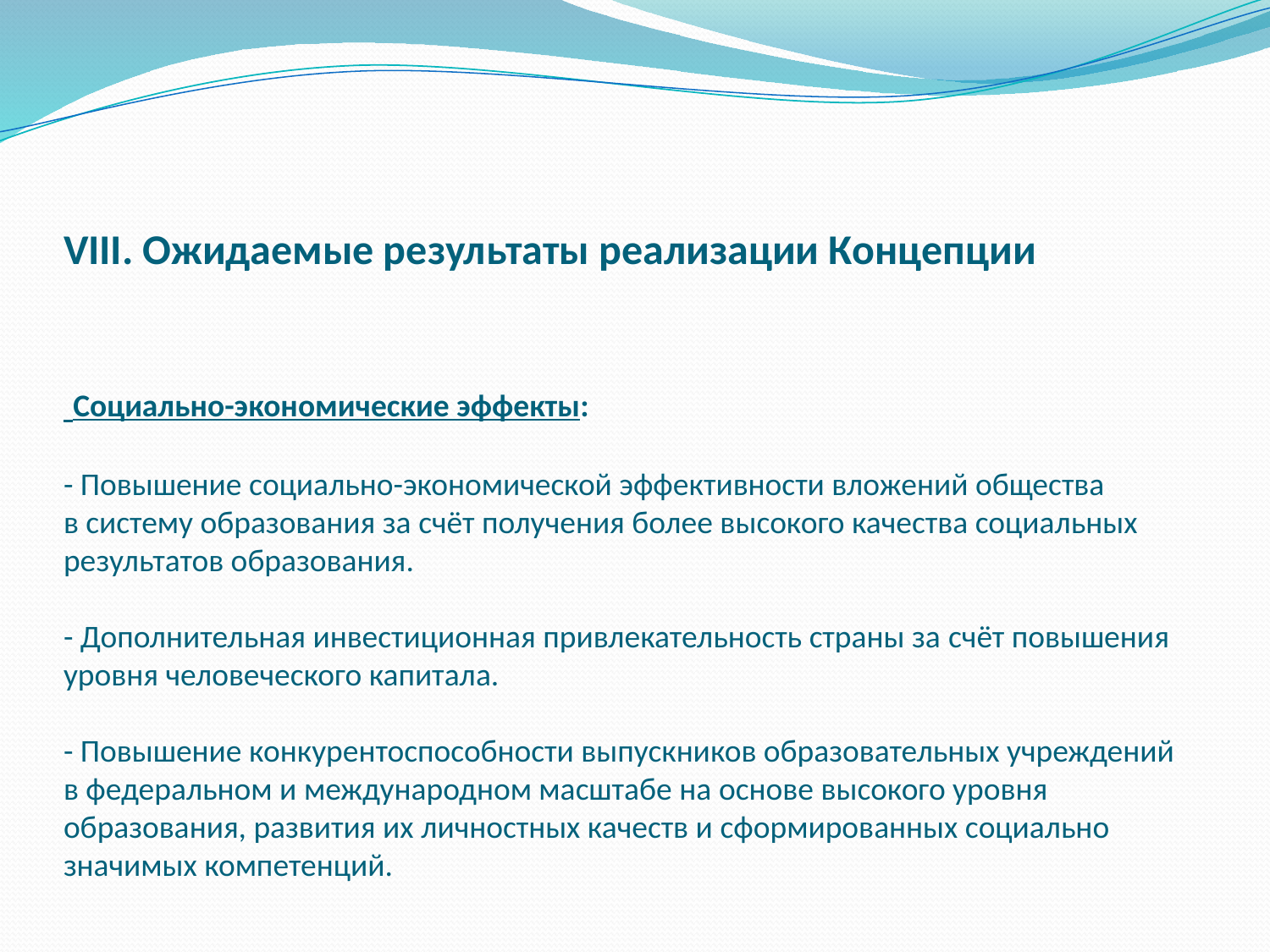

# VIII. Ожидаемые результаты реализации Концепции Социально-экономические эффекты: - Повышение социально-экономической эффективности вложений общества в систему образования за счёт получения более высокого качества социальных результатов образования. - Дополнительная инвестиционная привлекательность страны за счёт повышения уровня человеческого капитала. - Повышение конкурентоспособности выпускников образовательных учреждений в федеральном и международном масштабе на основе высокого уровня образования, развития их личностных качеств и сформированных социально значимых компетенций.